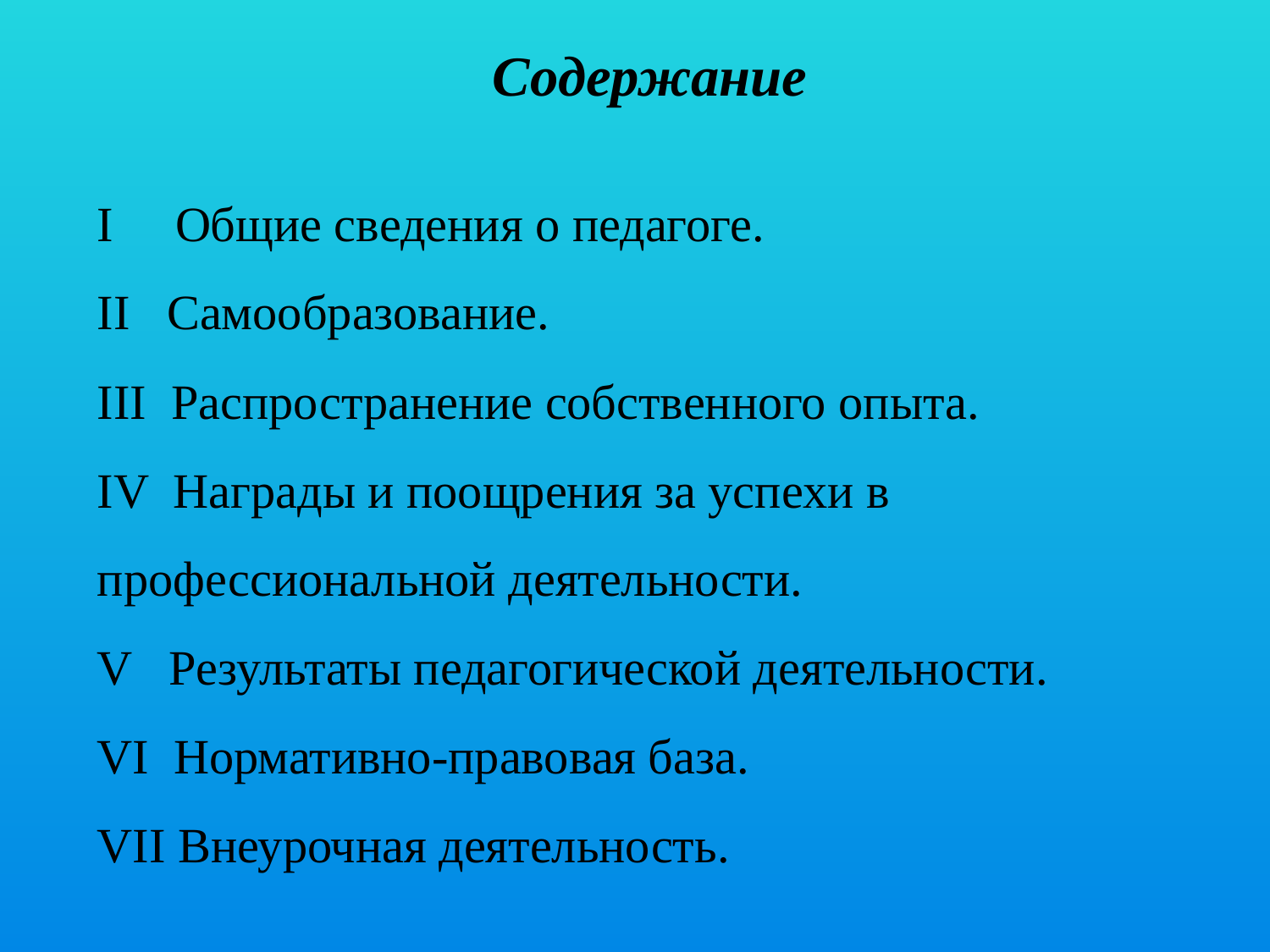

Содержание

I     Общие сведения о педагоге.
II   Самообразование.
III  Распространение собственного опыта.
IV  Награды и поощрения за успехи в профессиональной деятельности.
V   Результаты педагогической деятельности.
VI  Нормативно-правовая база.
VII Внеурочная деятельность.